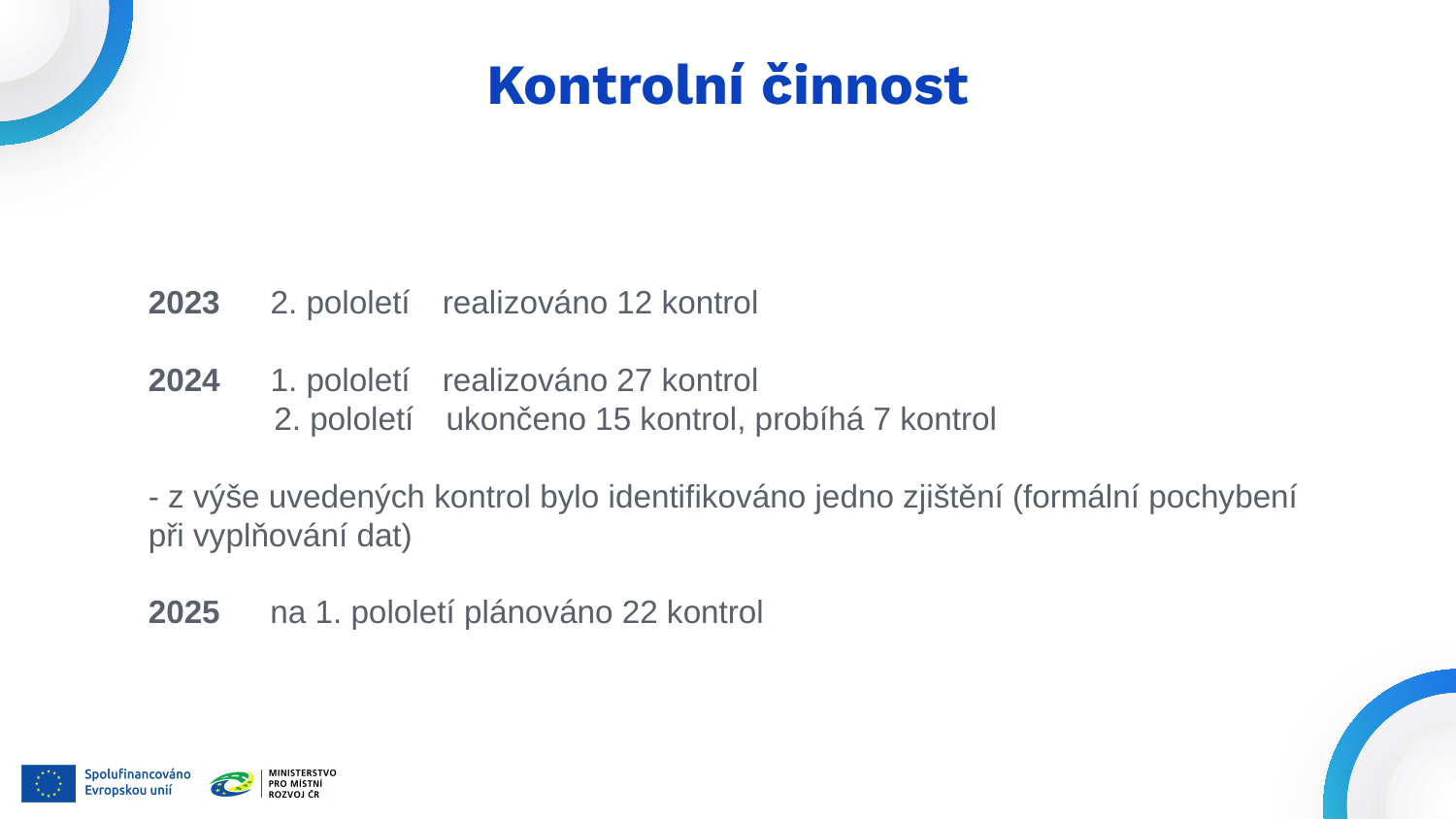

# Kontrolní činnost
2023   2. pololetí realizováno 12 kontrol

2024   1. pololetí realizováno 27 kontrol
              2. pololetí ukončeno 15 kontrol, probíhá 7 kontrol

- z výše uvedených kontrol bylo identifikováno jedno zjištění (formální pochybení při vyplňování dat)

2025   na 1. pololetí plánováno 22 kontrol